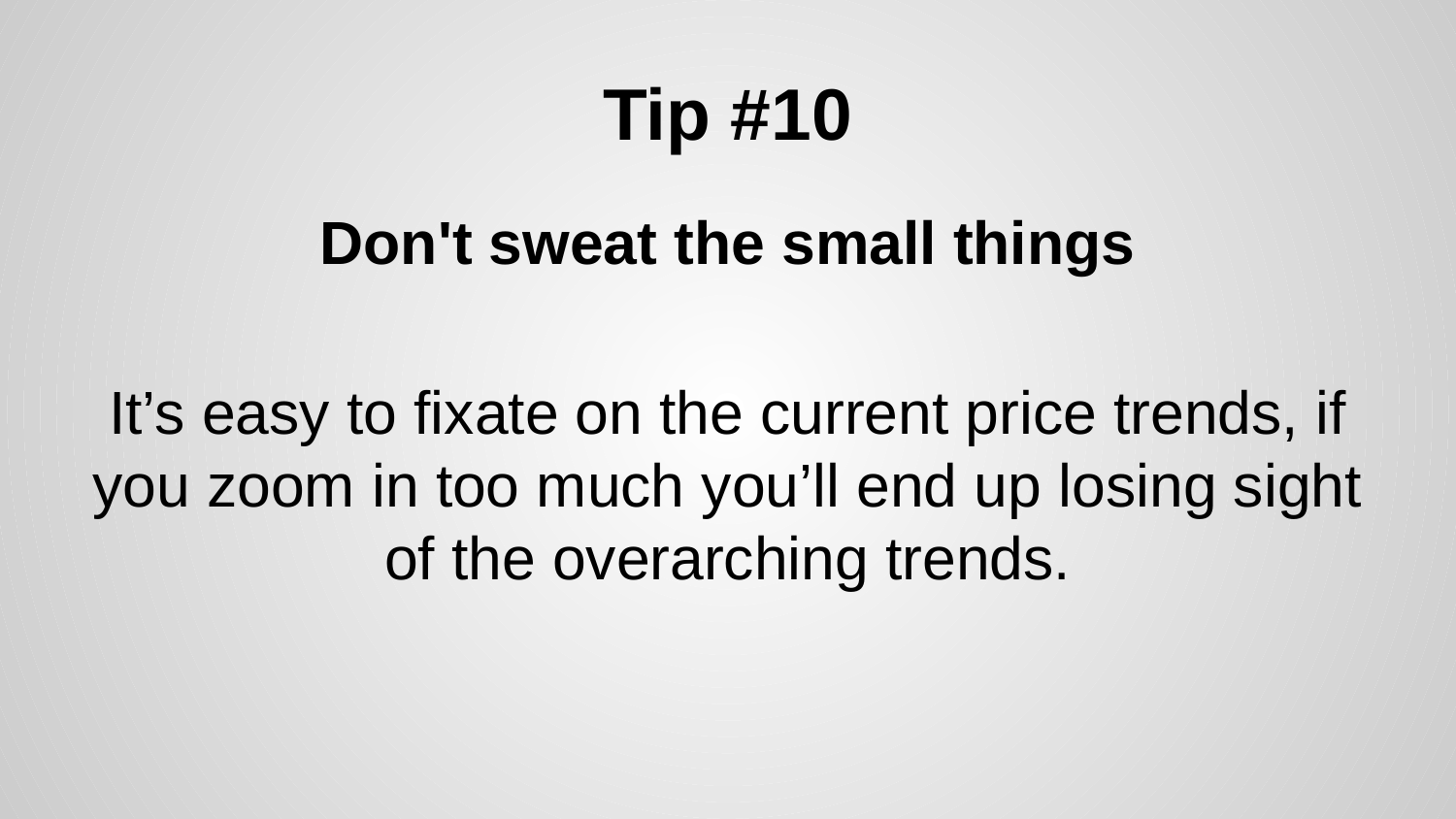

# Tip #10
Don't sweat the small things

It’s easy to fixate on the current price trends, if you zoom in too much you’ll end up losing sight of the overarching trends.